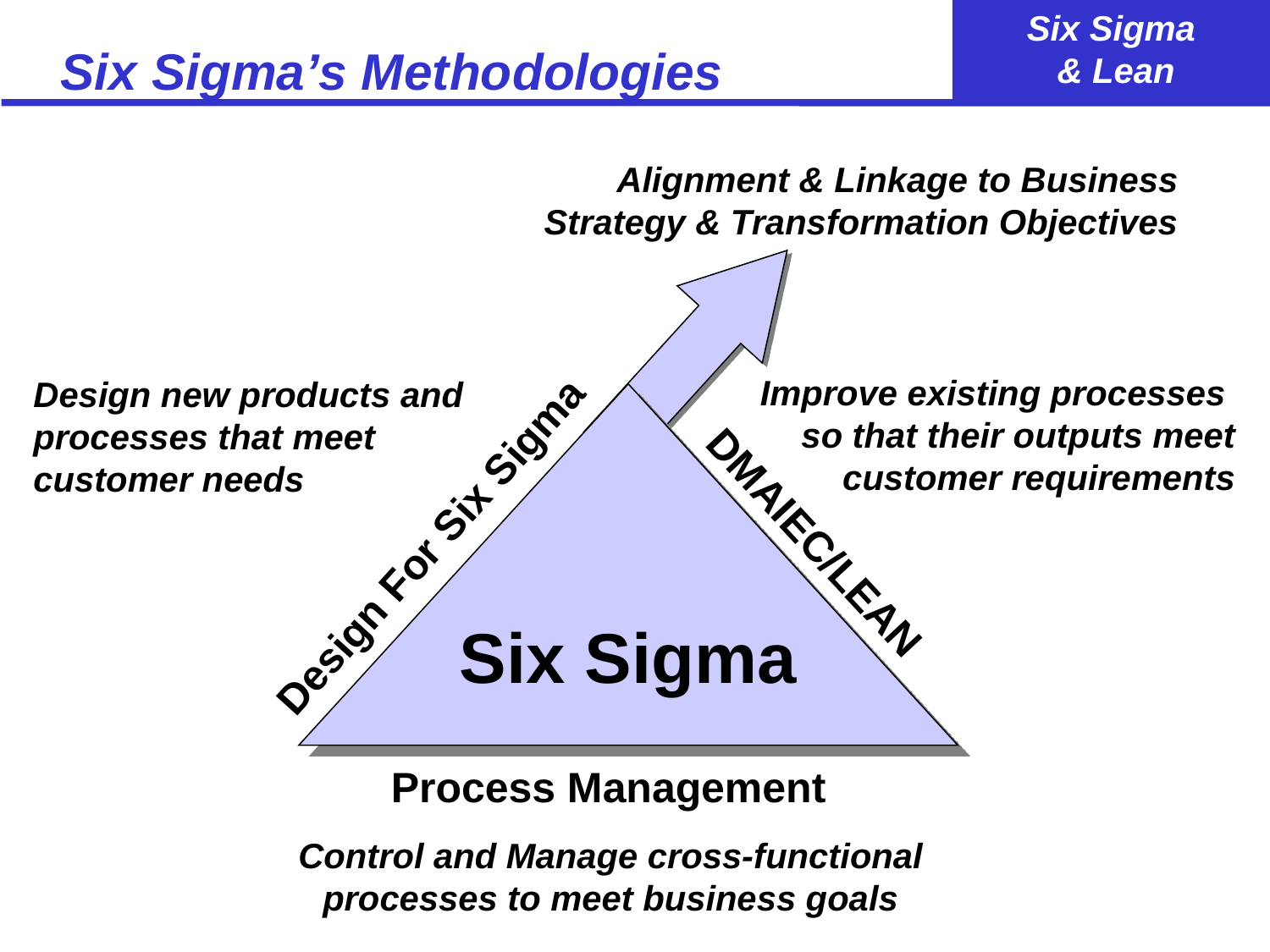

# Six Sigma’s Methodologies

Alignment & Linkage to Business Strategy & Transformation Objectives

Improve existing processes
so that their outputs meet
customer requirements
Design new products and
processes that meet
customer needs
Six Sigma
DMAIEC/LEAN
Design For Six Sigma
Process Management
Control and Manage cross-functional processes to meet business goals